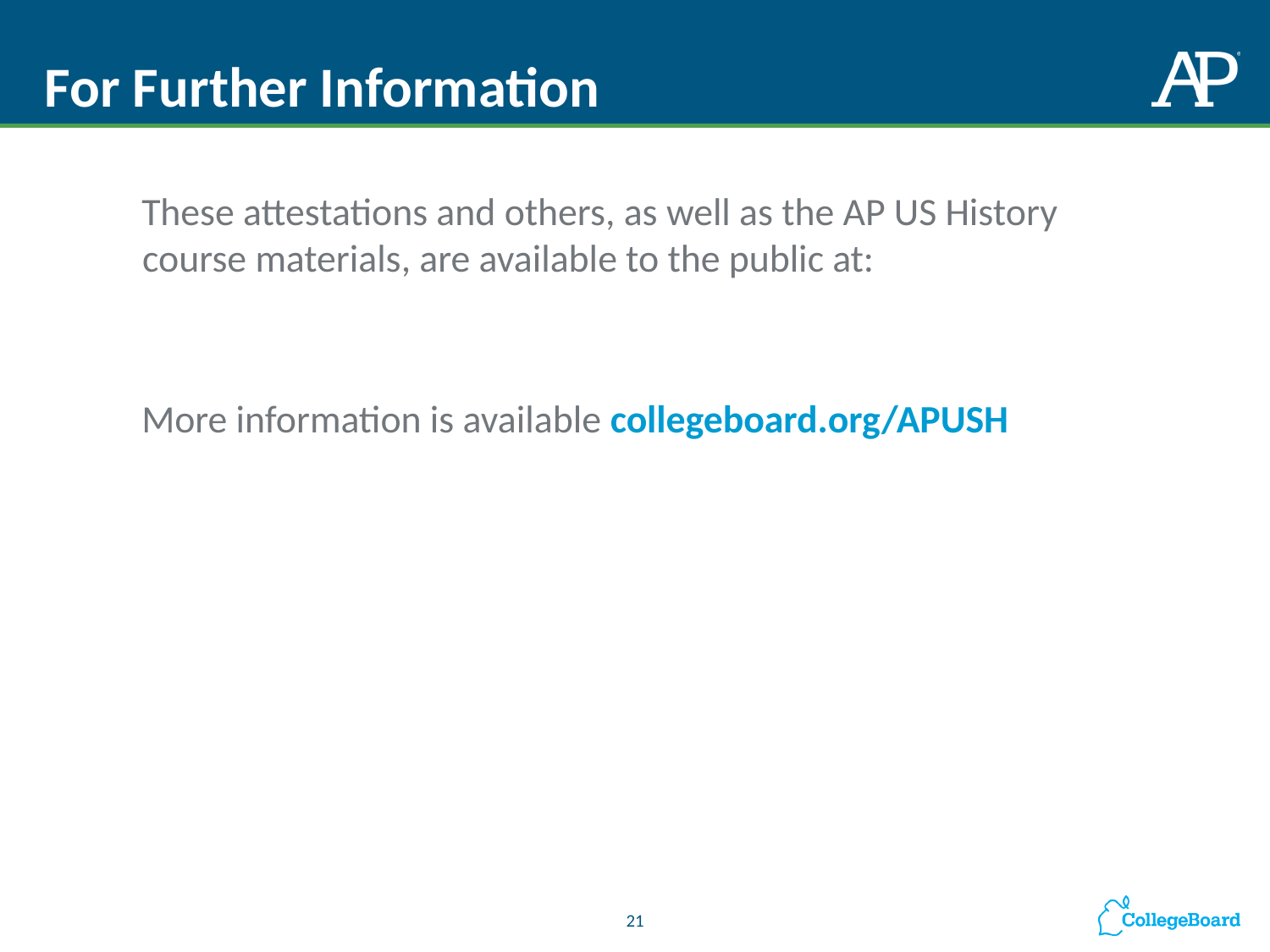

# For Further Information

These attestations and others, as well as the AP US History course materials, are available to the public at:

More information is available collegeboard.org/APUSH

21